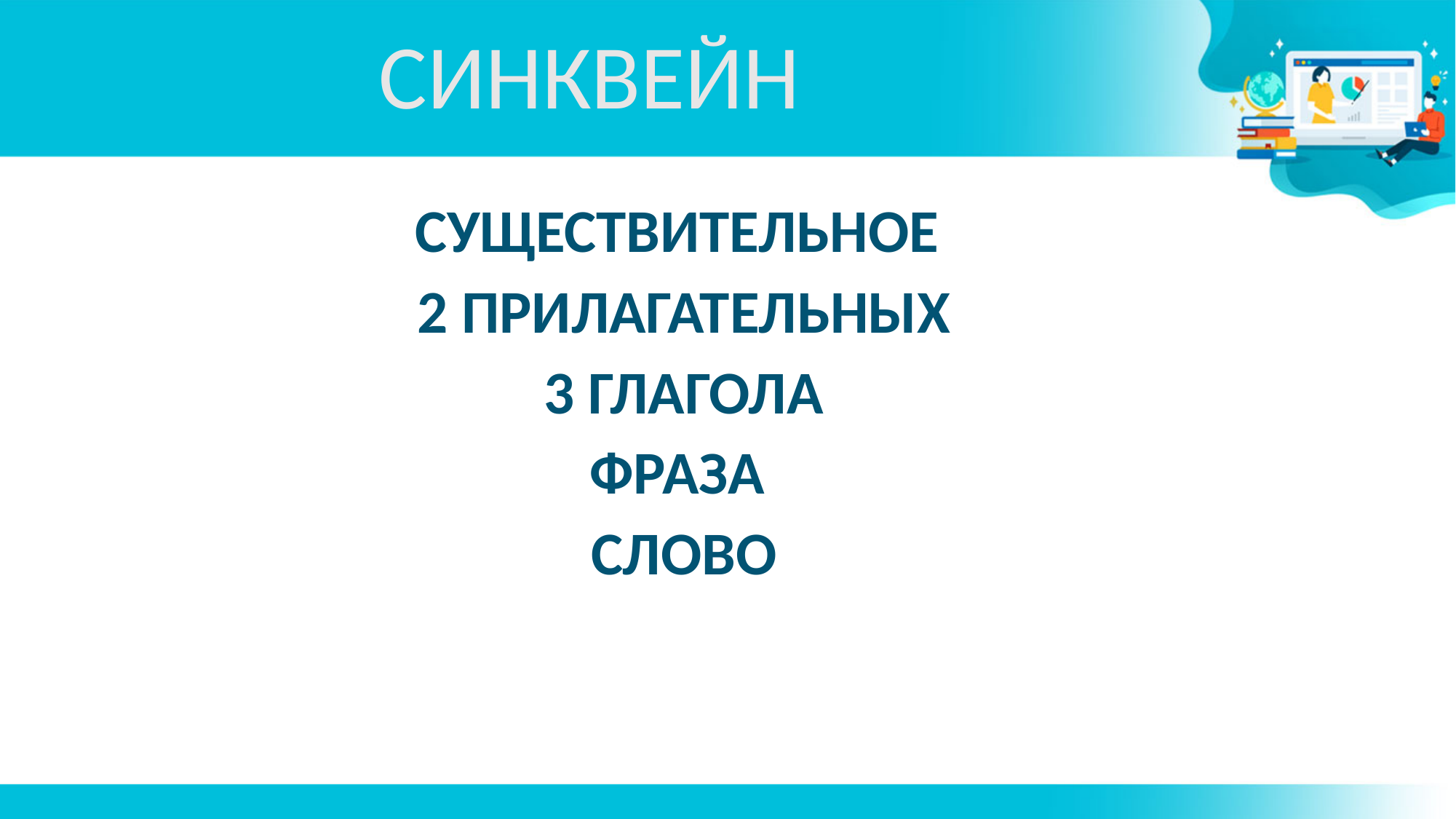

# СИНКВЕЙН
СУЩЕСТВИТЕЛЬНОЕ
2 ПРИЛАГАТЕЛЬНЫХ
3 ГЛАГОЛА
ФРАЗА
СЛОВО